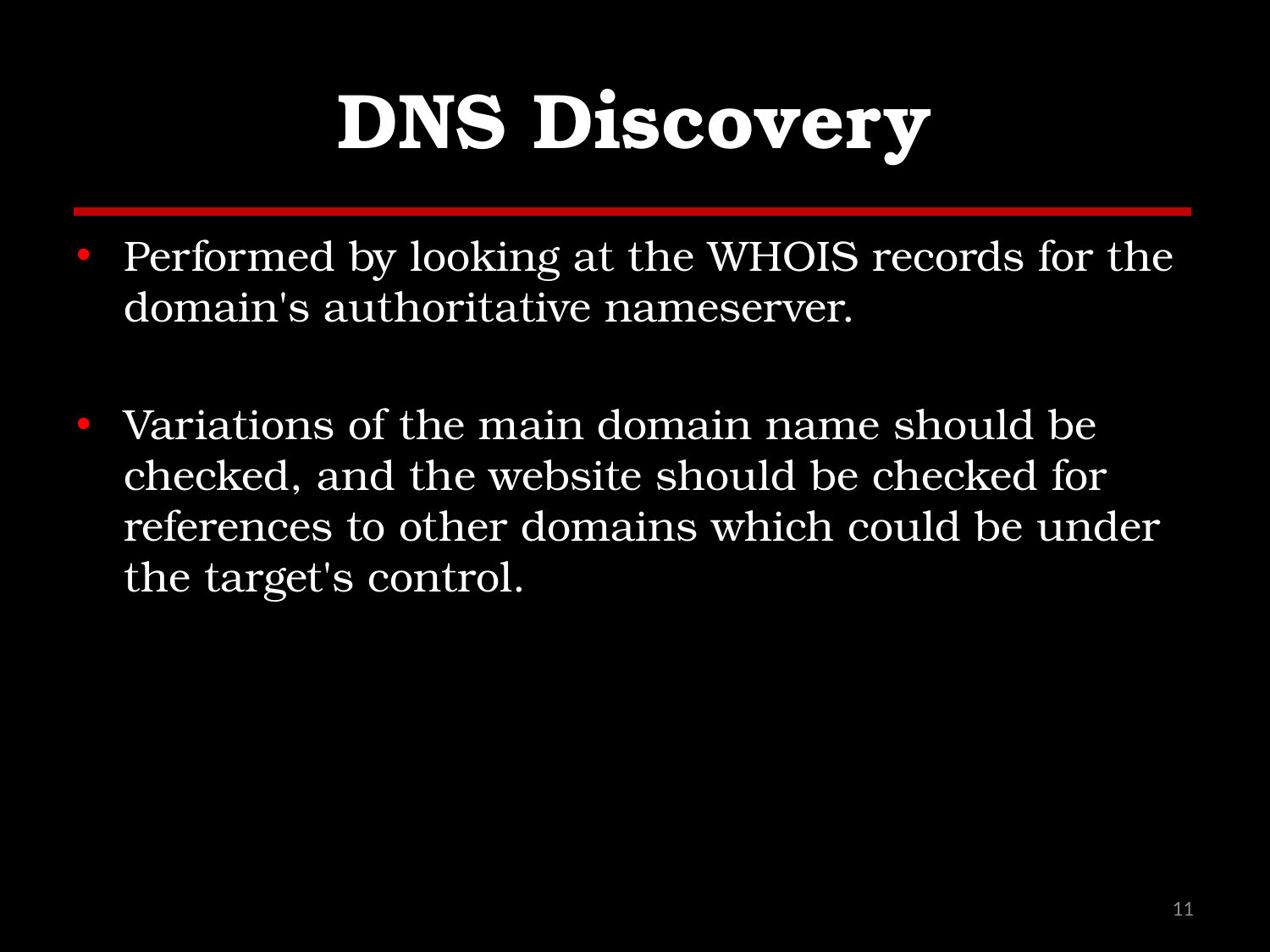

# DNS Discovery
Performed by looking at the WHOIS records for the domain's authoritative nameserver.

Variations of the main domain name should be checked, and the website should be checked for references to other domains which could be under the target's control.
11